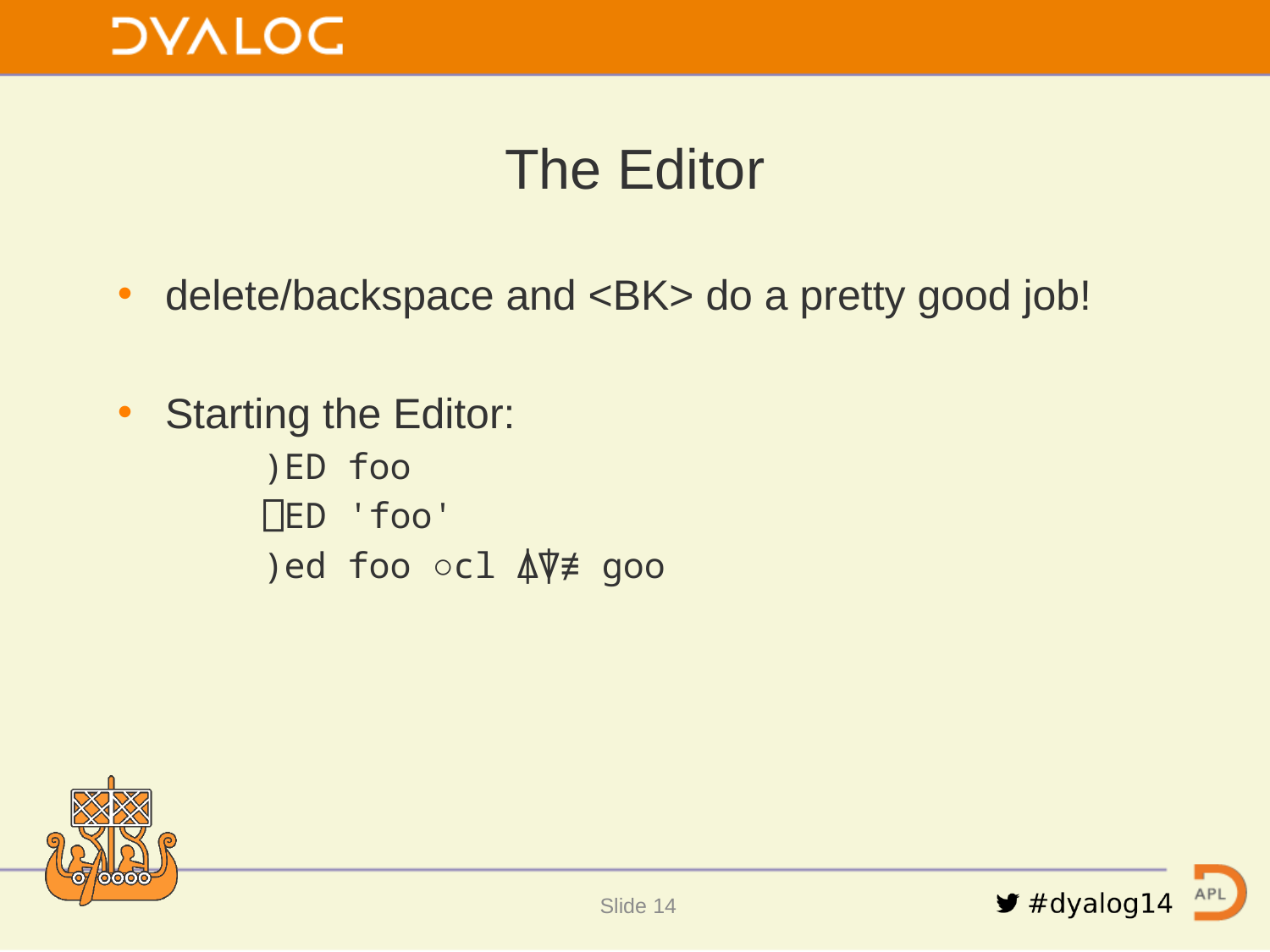

The Editor

delete/backspace and <BK> do a pretty good job!

Starting the Editor:
  )ED foo
  ⎕ED 'foo'
  )ed foo ○cl ⍋⍒≢ goo

Slide 14